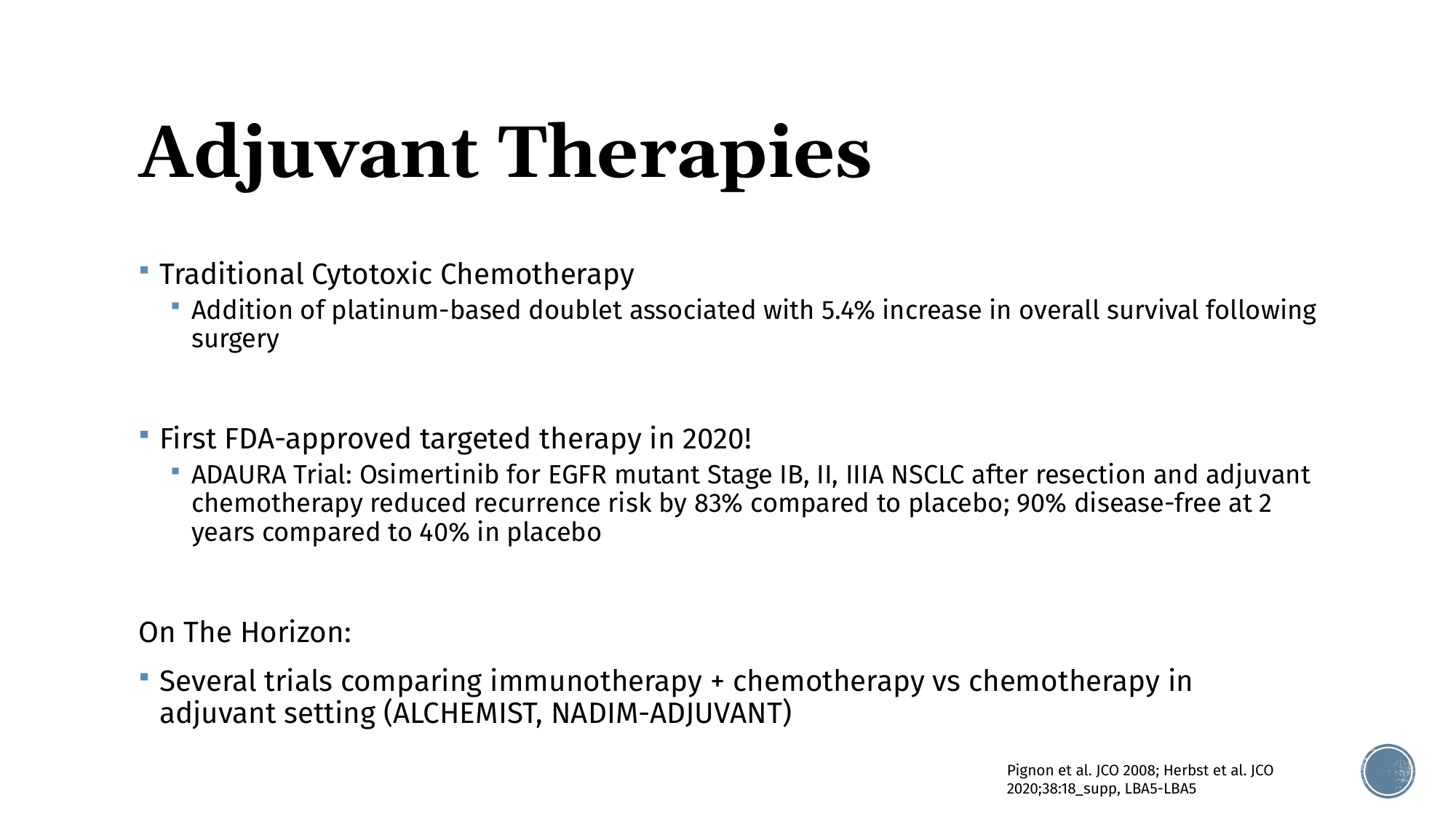

# Adjuvant Therapies
Traditional Cytotoxic Chemotherapy
Addition of platinum-based doublet associated with 5.4% increase in overall survival following surgery

First FDA-approved targeted therapy in 2020!
ADAURA Trial: Osimertinib for EGFR mutant Stage IB, II, IIIA NSCLC after resection and adjuvant chemotherapy reduced recurrence risk by 83% compared to placebo; 90% disease-free at 2 years compared to 40% in placebo

On The Horizon:
Several trials comparing immunotherapy + chemotherapy vs chemotherapy in adjuvant setting (ALCHEMIST, NADIM-ADJUVANT)

Pignon et al. JCO 2008; Herbst et al. JCO 2020;38:18_supp, LBA5-LBA5